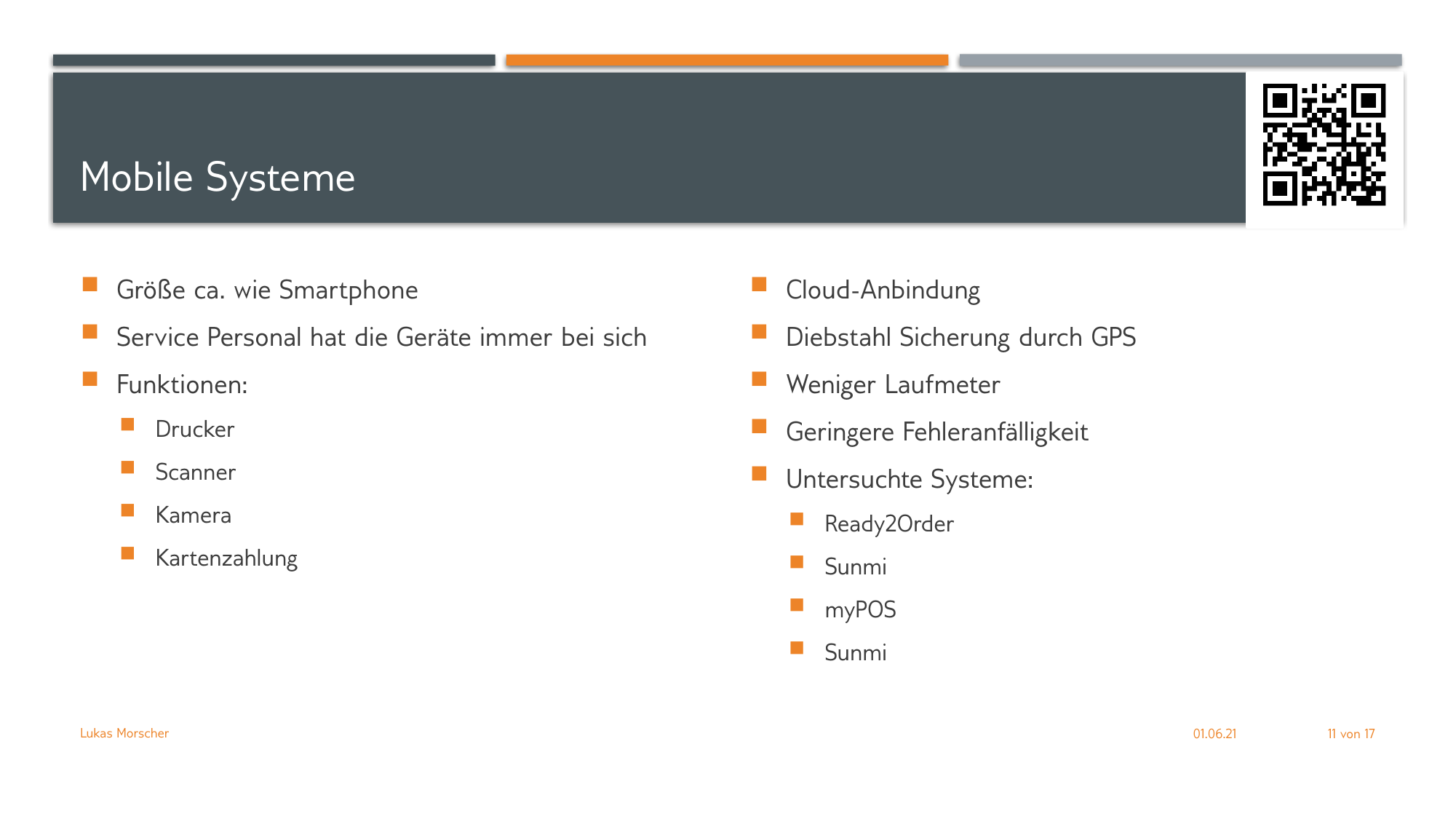

# Mobile Systeme
Größe ca. wie Smartphone
Service Personal hat die Geräte immer bei sich
Funktionen:
Drucker
Scanner
Kamera
Kartenzahlung

Cloud-Anbindung
Diebstahl Sicherung durch GPS
Weniger Laufmeter
Geringere Fehleranfälligkeit
Untersuchte Systeme:
Ready2Order
Sunmi
myPOS
Sunmi
Lukas Morscher
01.06.21
11 von 17